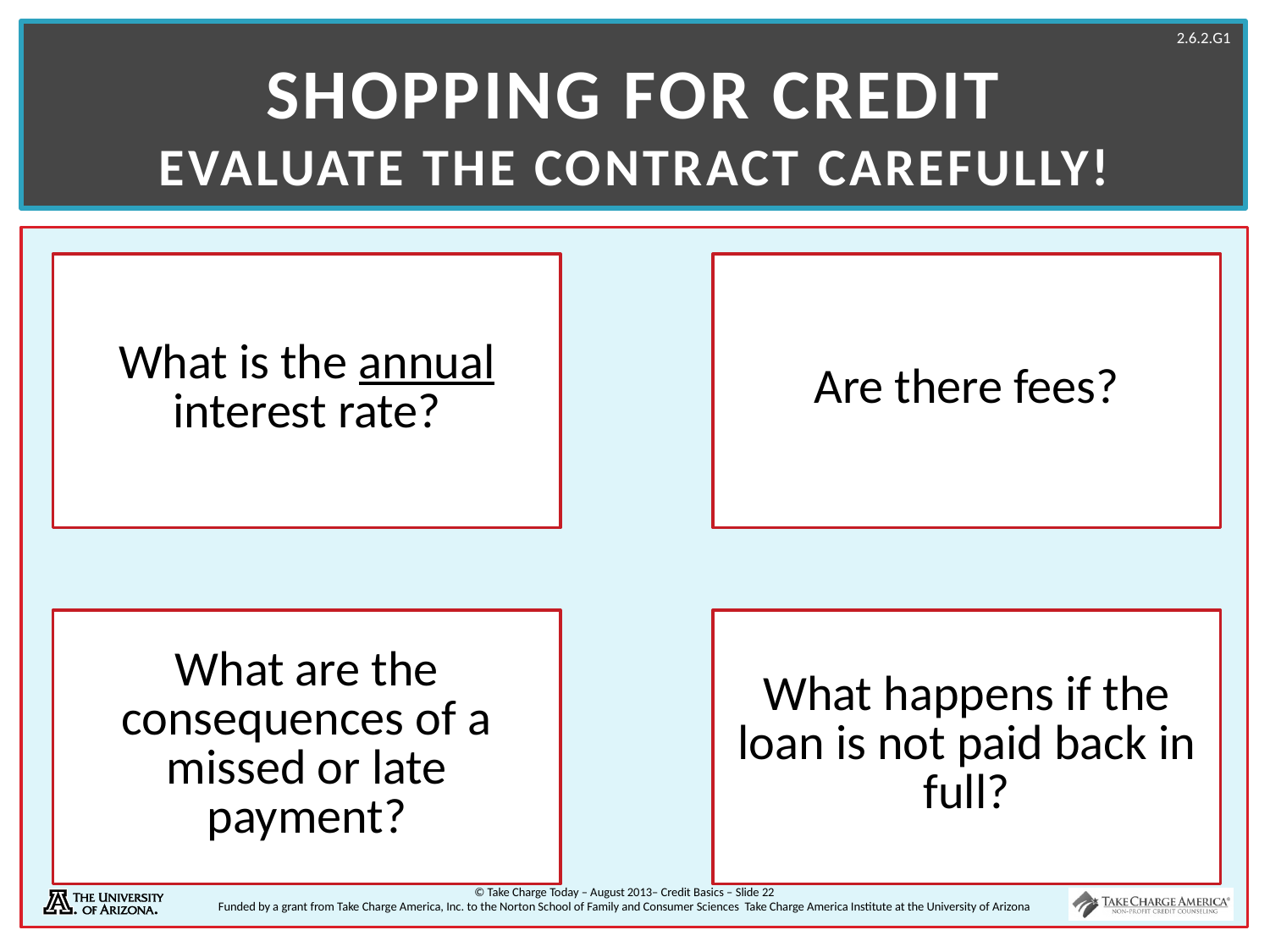

# Shopping for Credit Evaluate the contract Carefully!
What is the annual interest rate?
Are there fees?
What are the consequences of a missed or late payment?
What happens if the loan is not paid back in full?